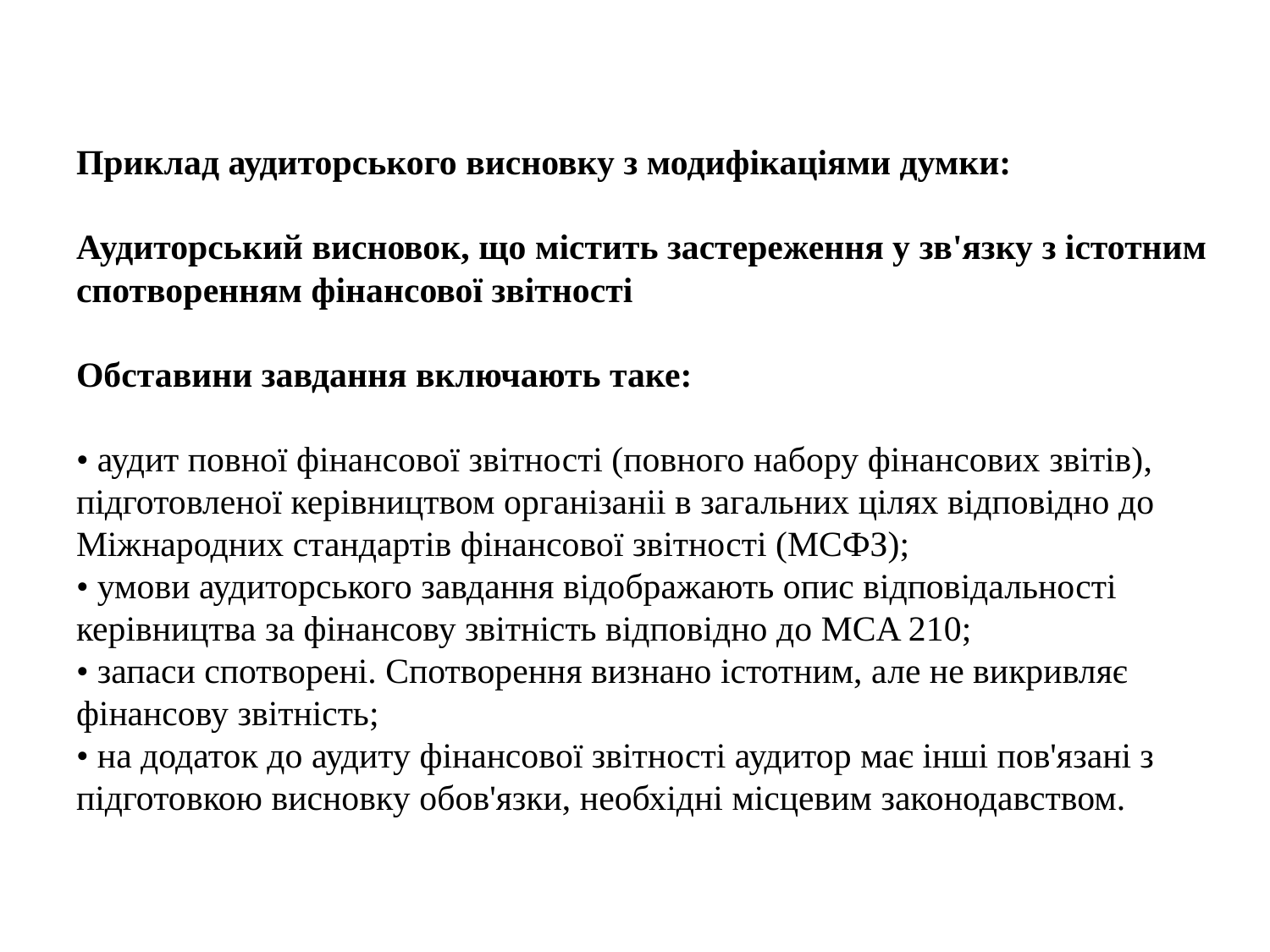

Приклад аудиторського висновку з модифікаціями думки:
Аудиторський висновок, що містить застереження у зв'язку з істотним спотворенням фінансової звітності
Обставини завдання включають таке:
• аудит повної фінансової звітності (повного набору фінансових звітів), підготовленої керівництвом організаніі в загальних цілях відповідно до Міжнародних стандартів фінансової звітності (МСФЗ);
• умови аудиторського завдання відображають опис відповідальності керівництва за фінансову звітність відповідно до MCA 210;
• запаси спотворені. Спотворення визнано істотним, але не викривляє фінансову звітність;
• на додаток до аудиту фінансової звітності аудитор має інші пов'язані з підготовкою висновку обов'язки, необхідні місцевим законодавством.